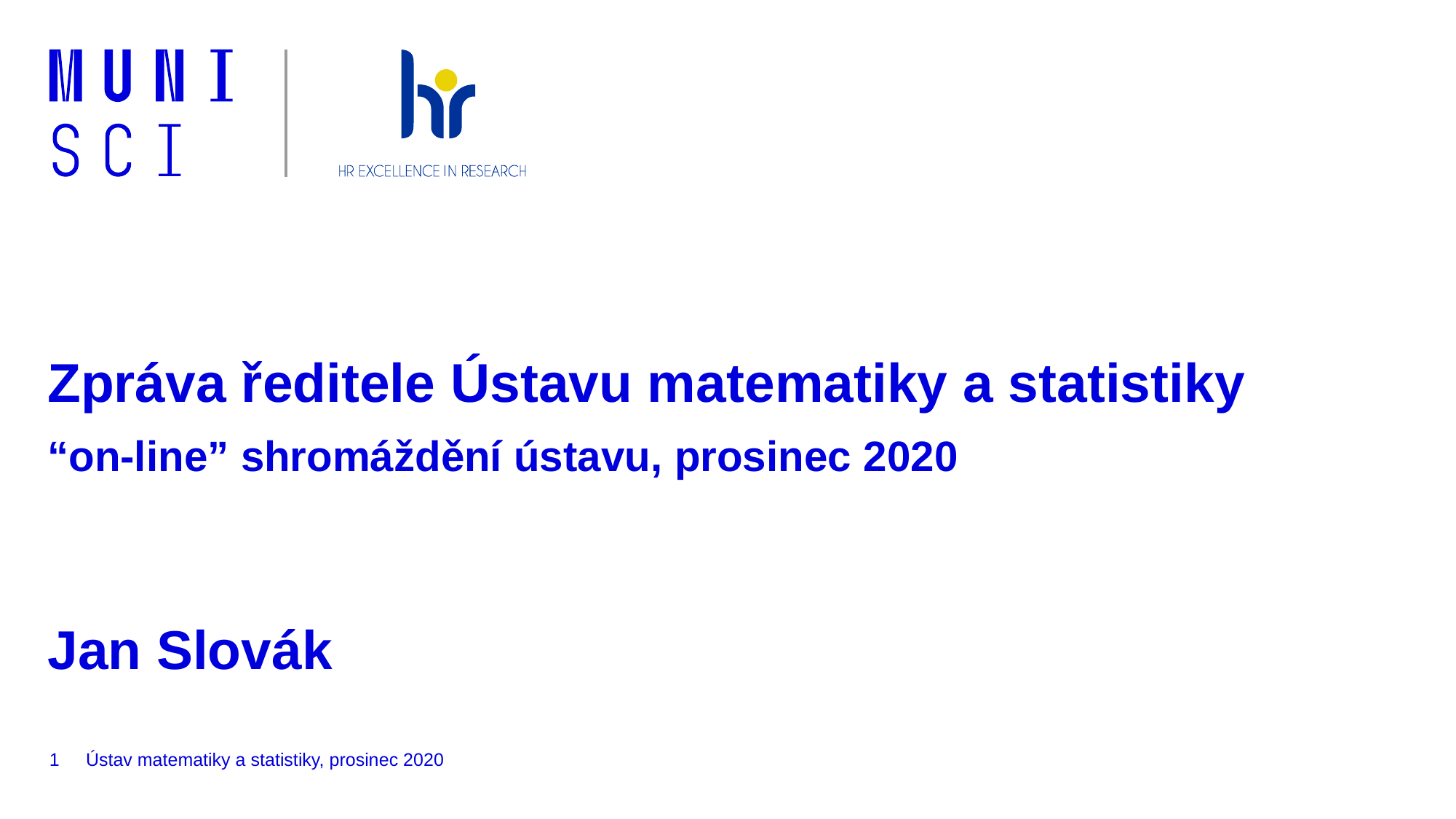

# Zpráva ředitele Ústavu matematiky a statistiky “on-line” shromáždění ústavu, prosinec 2020 Jan Slovák

1
Ústav matematiky a statistiky, prosinec 2020